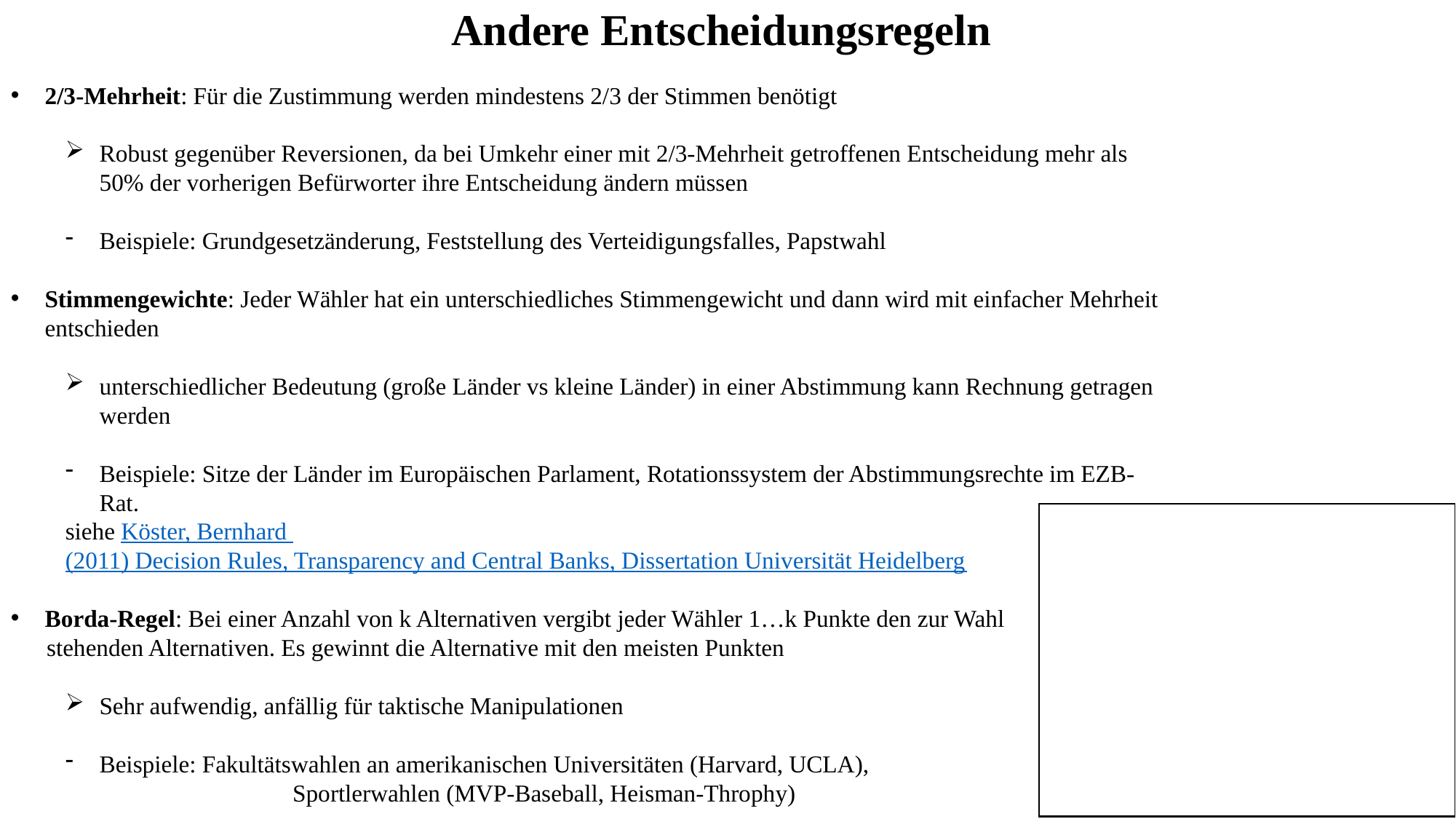

Andere Entscheidungsregeln
2/3-Mehrheit: Für die Zustimmung werden mindestens 2/3 der Stimmen benötigt

Robust gegenüber Reversionen, da bei Umkehr einer mit 2/3-Mehrheit getroffenen Entscheidung mehr als 50% der vorherigen Befürworter ihre Entscheidung ändern müssen

Beispiele: Grundgesetzänderung, Feststellung des Verteidigungsfalles, Papstwahl

Stimmengewichte: Jeder Wähler hat ein unterschiedliches Stimmengewicht und dann wird mit einfacher Mehrheit entschieden

unterschiedlicher Bedeutung (große Länder vs kleine Länder) in einer Abstimmung kann Rechnung getragen werden

Beispiele: Sitze der Länder im Europäischen Parlament, Rotationssystem der Abstimmungsrechte im EZB-Rat.
siehe Köster, Bernhard (2011) Decision Rules, Transparency and Central Banks, Dissertation Universität Heidelberg

Borda-Regel: Bei einer Anzahl von k Alternativen vergibt jeder Wähler 1…k Punkte den zur Wahl
      stehenden Alternativen. Es gewinnt die Alternative mit den meisten Punkten

Sehr aufwendig, anfällig für taktische Manipulationen

Beispiele: Fakultätswahlen an amerikanischen Universitäten (Harvard, UCLA),                                                          	              Sportlerwahlen (MVP-Baseball, Heisman-Throphy)